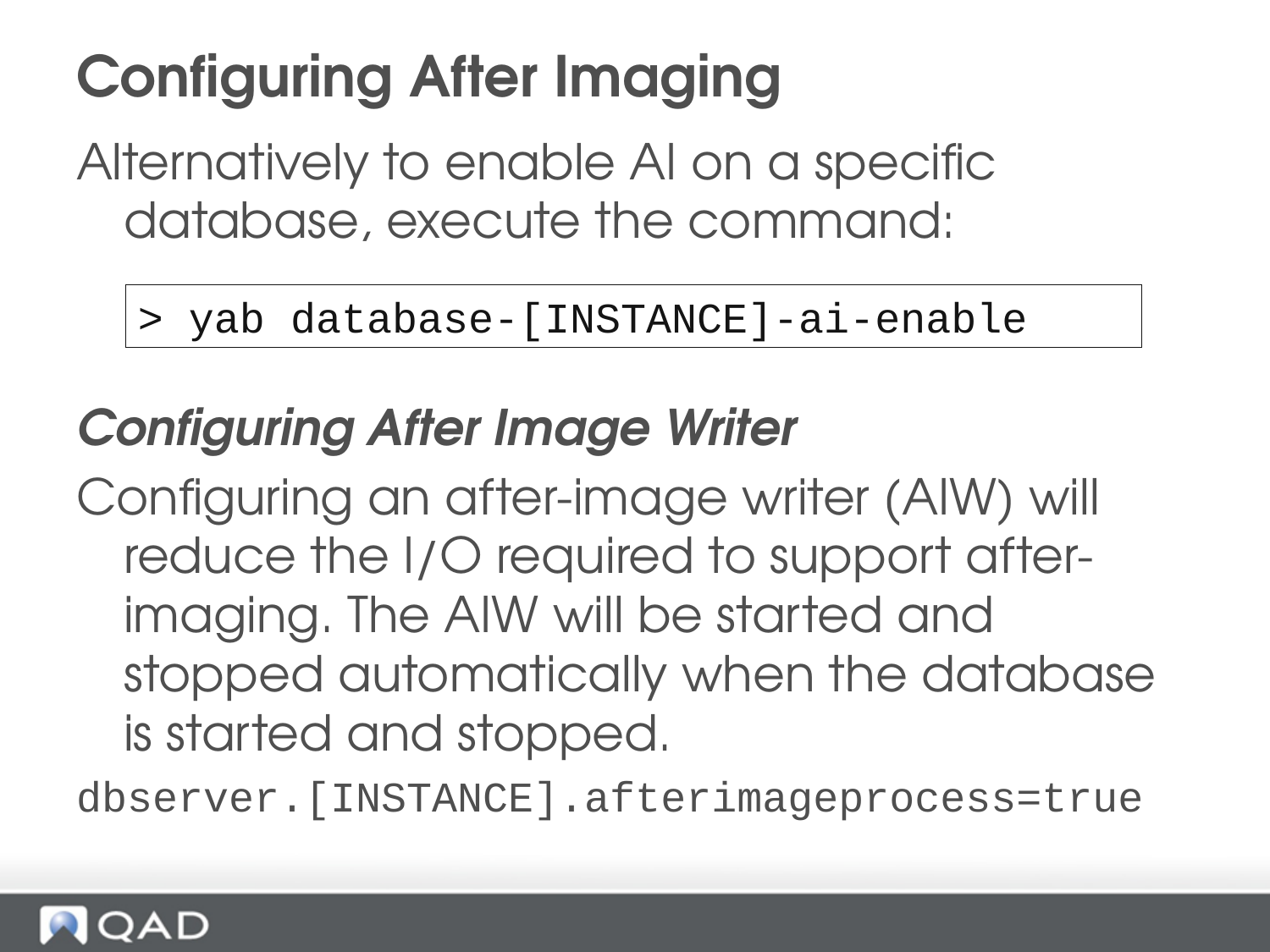

# Configuring After Imaging
Alternatively to enable AI on a specific database, execute the command:

Configuring After Image Writer
Configuring an after-image writer (AIW) will reduce the I/O required to support after-imaging. The AIW will be started and stopped automatically when the database is started and stopped.
dbserver.[INSTANCE].afterimageprocess=true
> yab database-[INSTANCE]-ai-enable